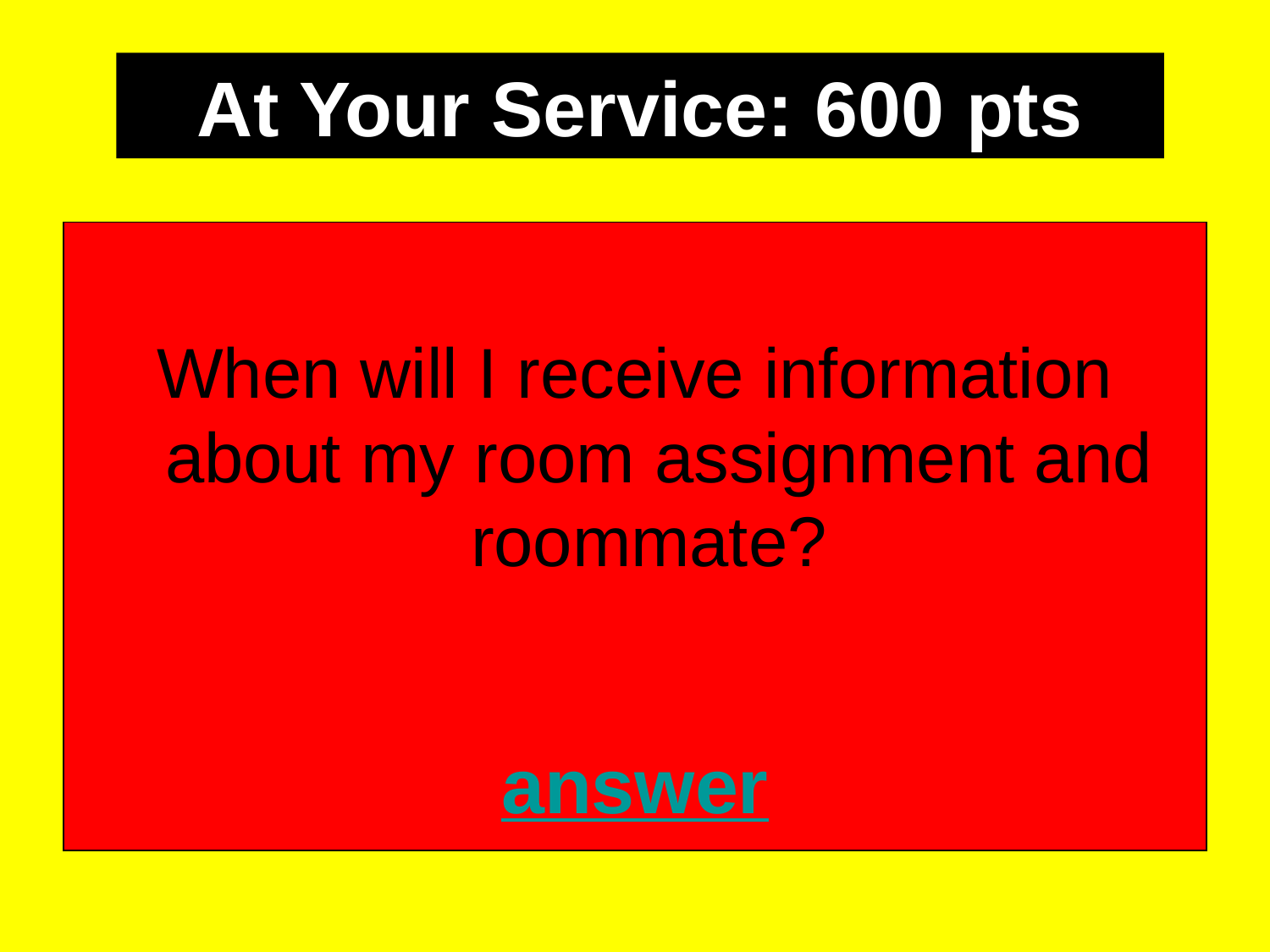

At Your Service: 600 pts

When will I receive information about my room assignment and roommate?
answer